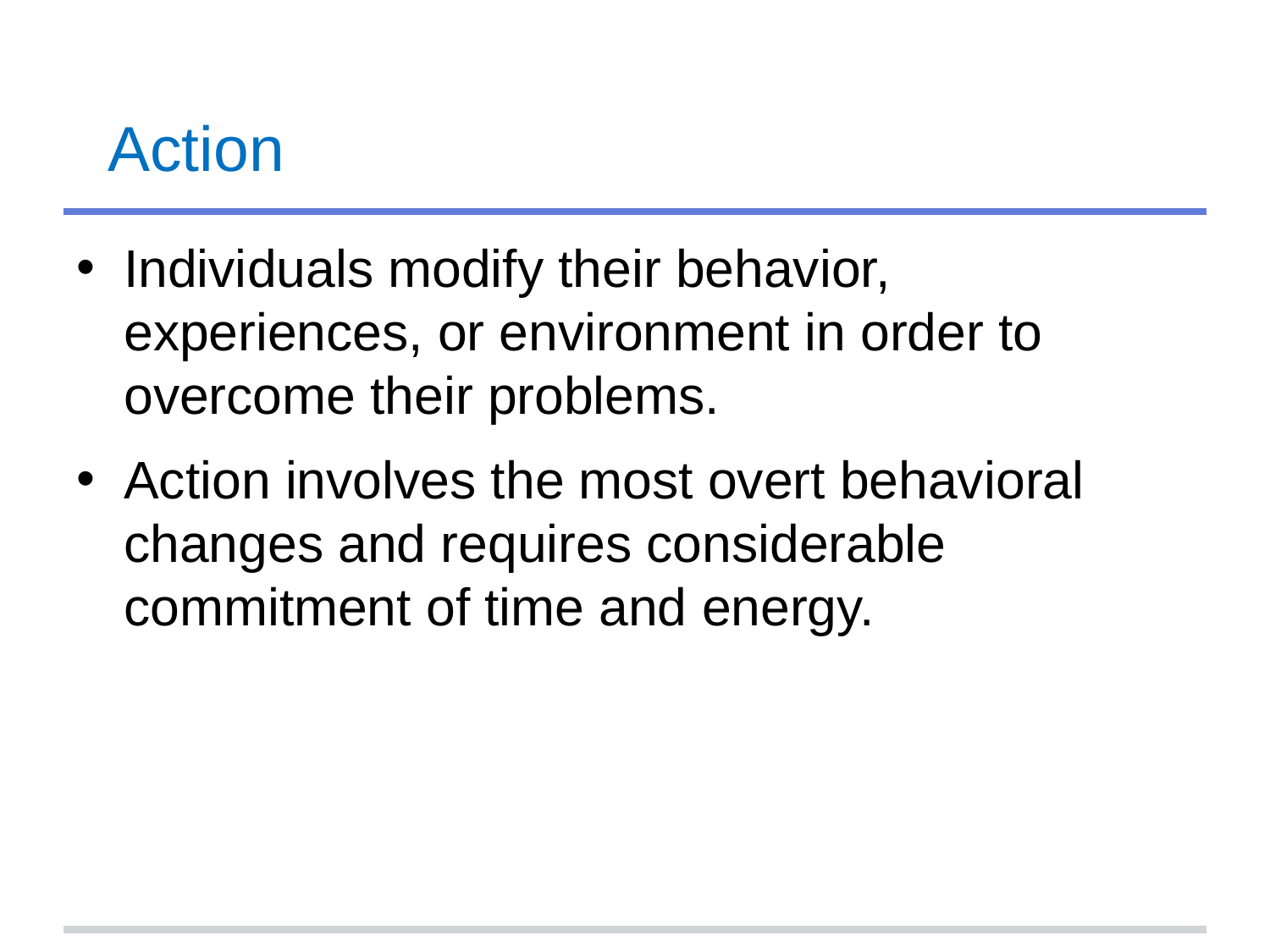

# Action
Individuals modify their behavior, experiences, or environment in order to overcome their problems.
Action involves the most overt behavioral changes and requires considerable commitment of time and energy.